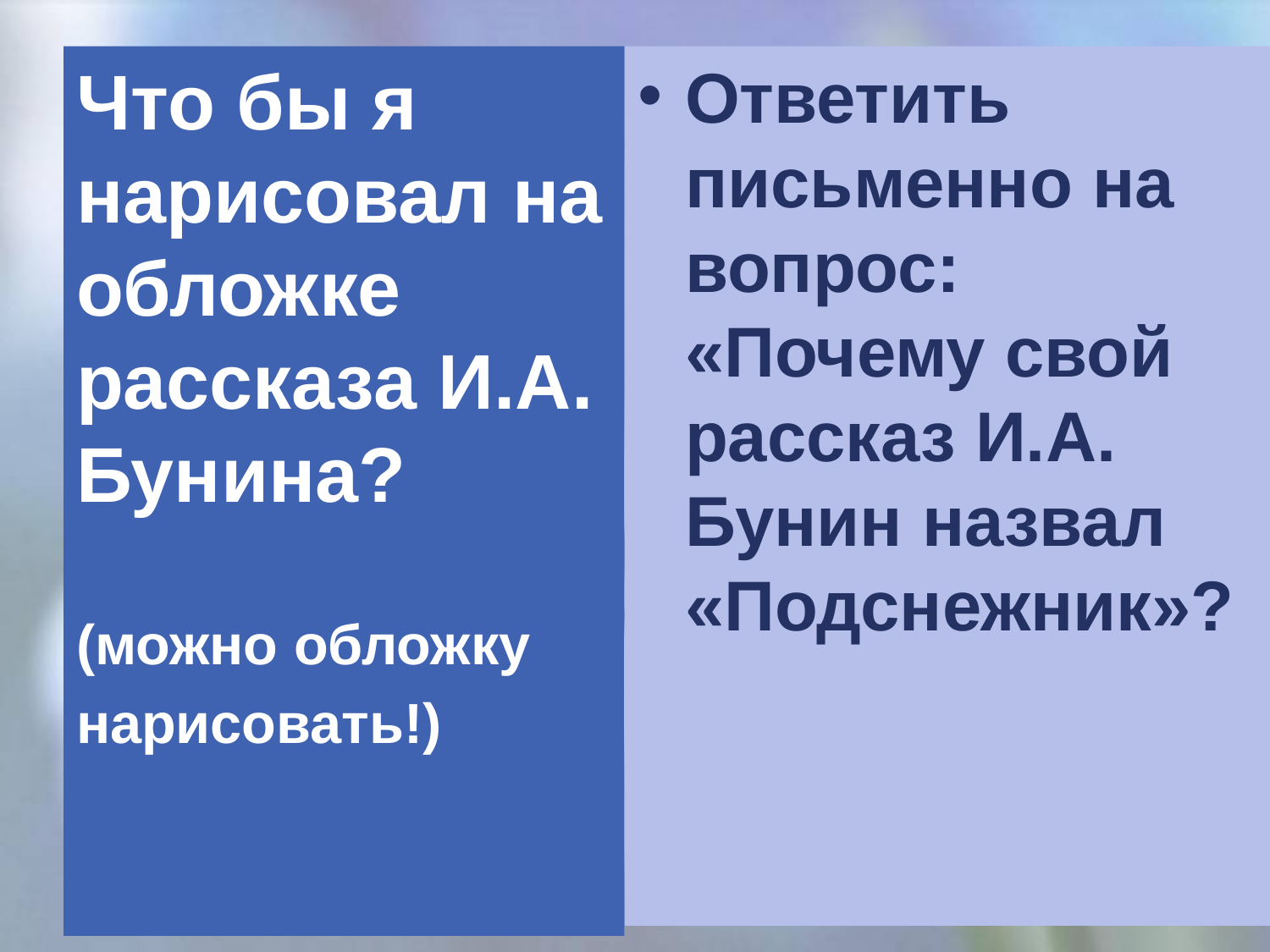

#
Что бы я нарисовал на обложке рассказа И.А. Бунина?

(можно обложку
нарисовать!)

Ответить письменно на вопрос: «Почему свой рассказ И.А. Бунин назвал «Подснежник»?